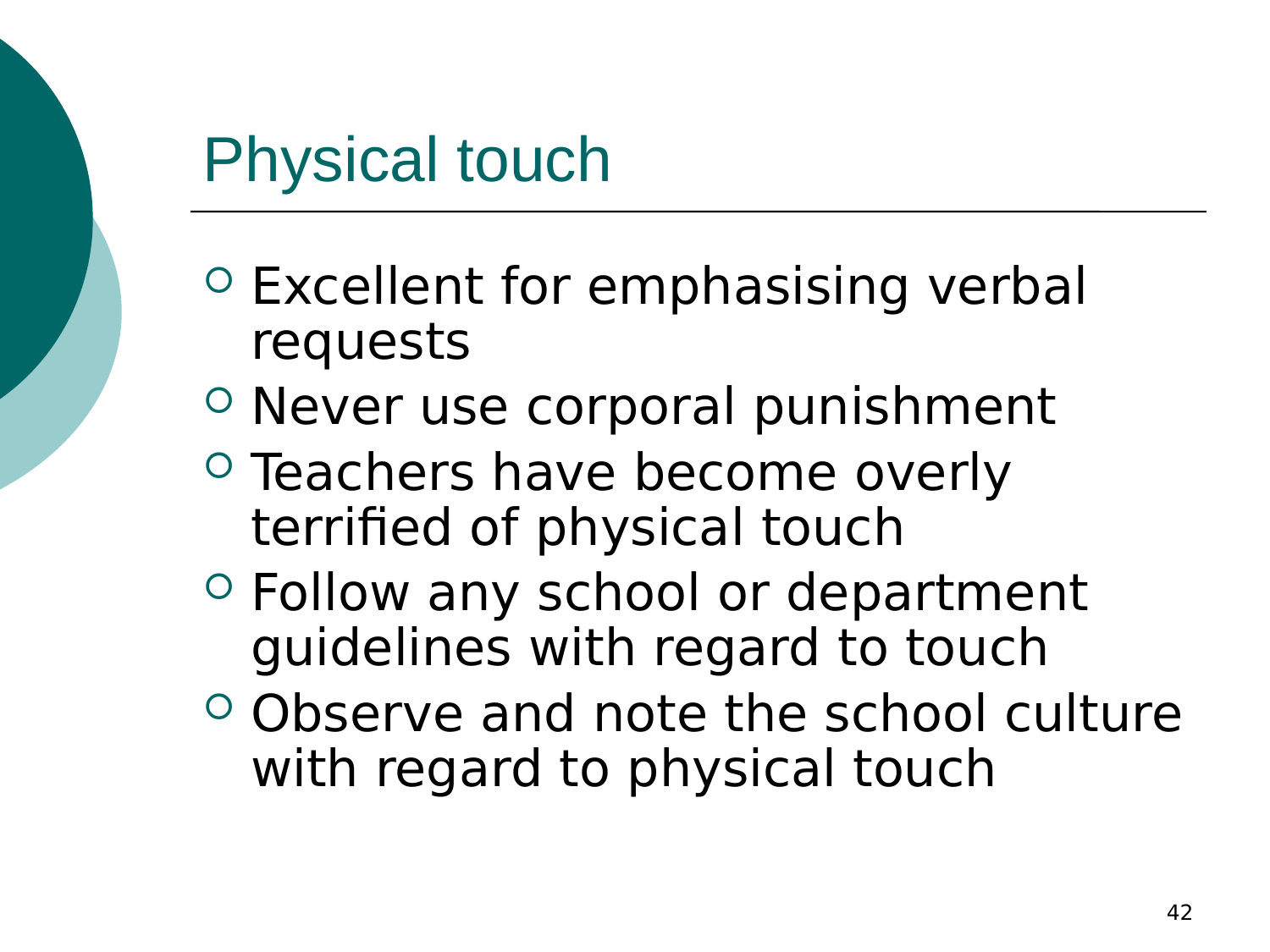

# Physical touch
Excellent for emphasising verbal requests
Never use corporal punishment
Teachers have become overly terrified of physical touch
Follow any school or department guidelines with regard to touch
Observe and note the school culture with regard to physical touch
42